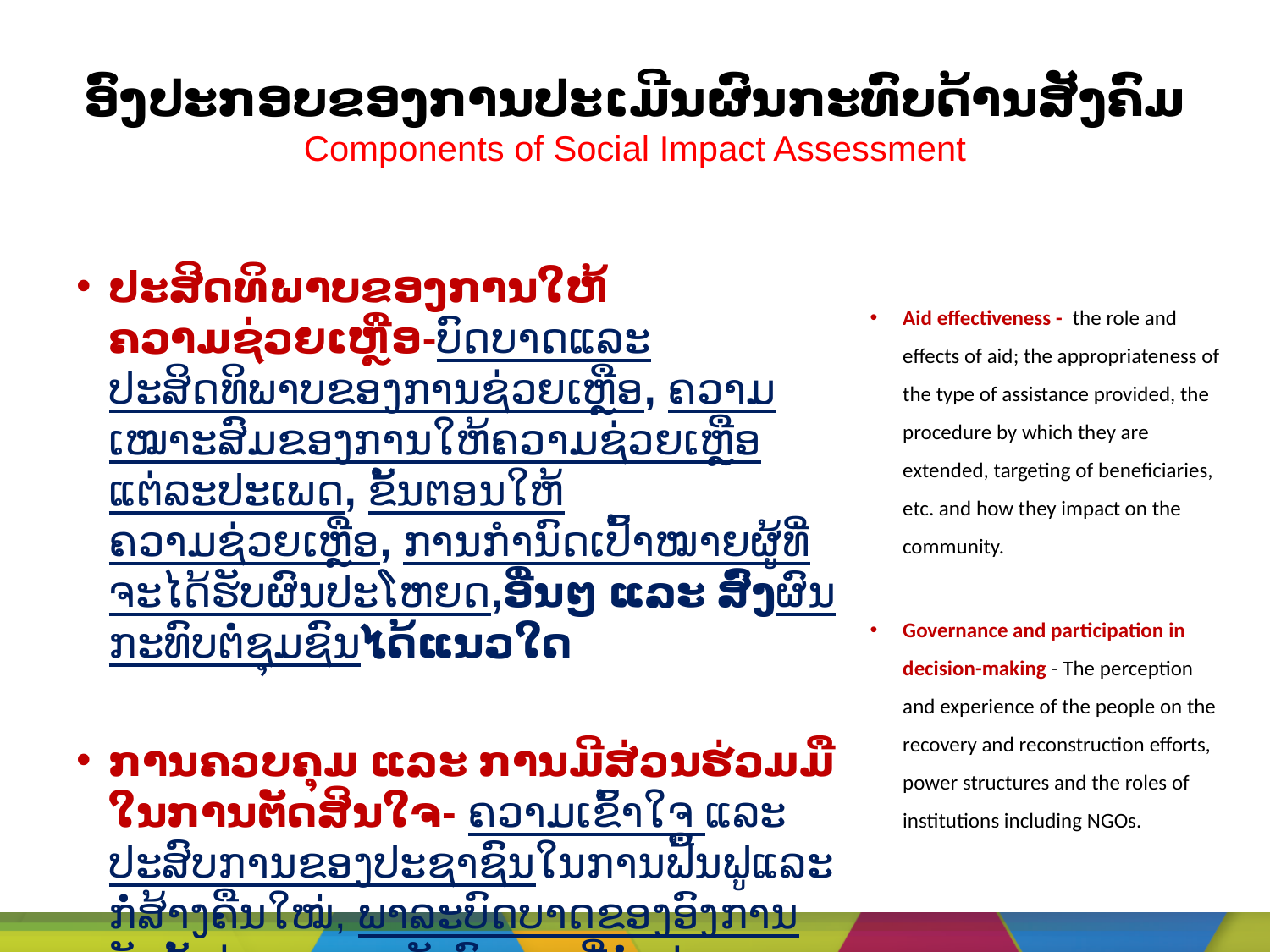

# ອົງປະກອບຂອງການປະເມີນຜົນກະທົບດ້ານສັງຄົມ Components of Social Impact Assessment

ປະສິດທິພາບຂອງການໃຫ້ຄວາມຊ່ວຍເຫຼືອ-ບົດບາດແລະປະສິດທິພາບຂອງການຊ່ວຍເຫຼືອ, ຄວາມເໝາະສົມຂອງການໃຫ້ຄວາມຊ່ວຍເຫຼືອແຕ່ລະປະເພດ, ຂັ້ນຕອນໃຫ້ຄວາມຊ່ວຍເຫຼືອ, ການກຳນົດເປົ້າໝາຍຜູ້ທີ່ຈະໄດ້ຮັບຜົນປະໂຫຍດ,ອື່ນໆ ແລະ ສົ່ງຜົນກະທົບຕໍ່ຊຸມຊົນໄດ້ແນວໃດ

ການຄວບຄຸມ ແລະ ການມີສ່ວນຮ່ວມມືໃນການຕັດສິນໃຈ- ຄວາມເຂົ້າໃຈ ແລະປະສົບການຂອງປະຊາຊົນໃນການຟື້ນຟູແລະກໍ່ສ້າງຄືນໃໝ່, ພາລະບົດບາດຂອງອົງການຈັດຕັ້ງຕ່າງໆ ລວມທັງອົງການທີ່ບໍ່ແມ່ນຂອງລັດຖະບານ
Aid effectiveness -  the role and effects of aid; the appropriateness of the type of assistance provided, the procedure by which they are extended, targeting of beneficiaries, etc. and how they impact on the community.

Governance and participation in decision-making - The perception and experience of the people on the recovery and reconstruction efforts, power structures and the roles of institutions including NGOs.